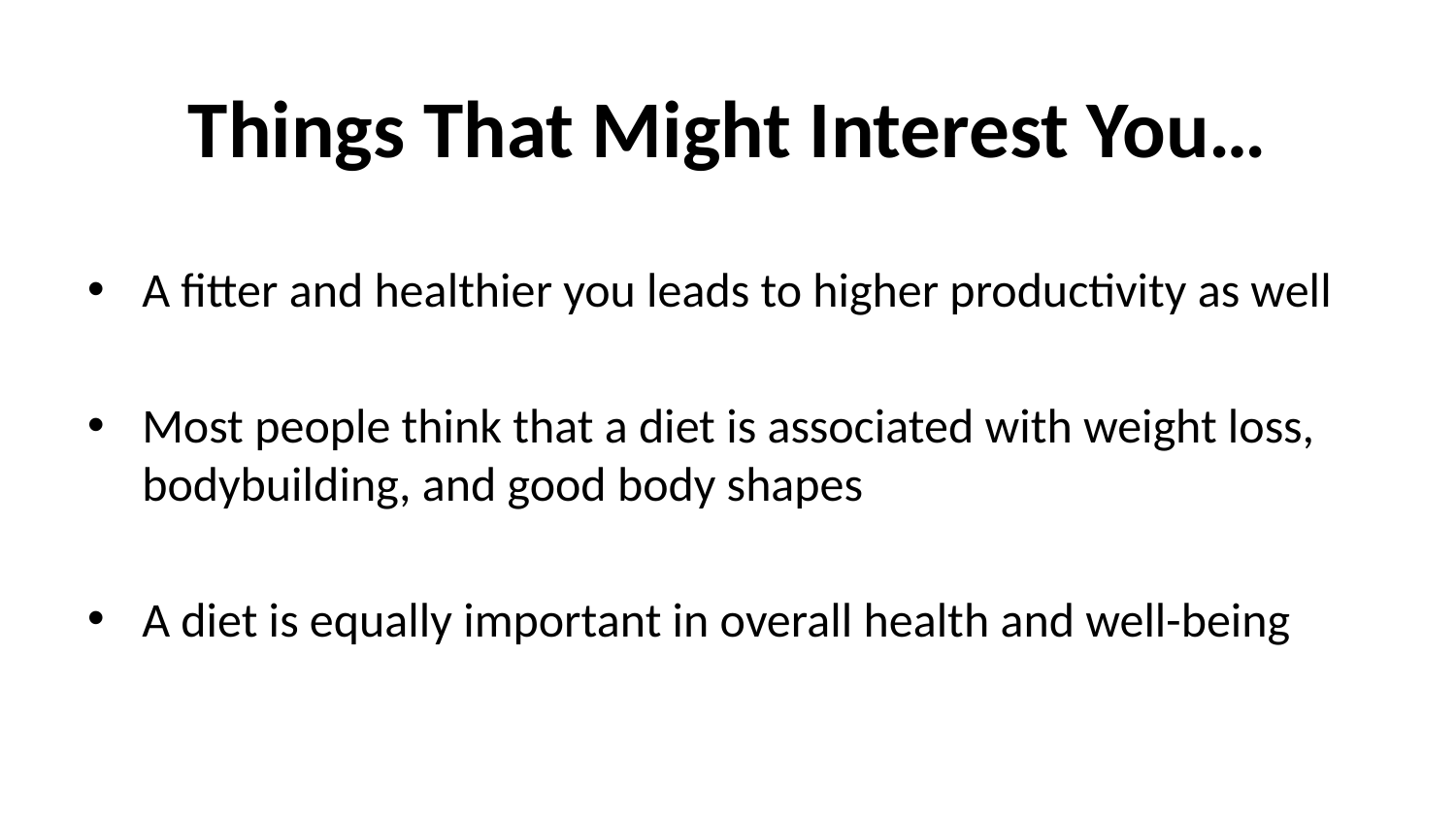

# Things That Might Interest You…
A fitter and healthier you leads to higher productivity as well

Most people think that a diet is associated with weight loss, bodybuilding, and good body shapes

A diet is equally important in overall health and well-being